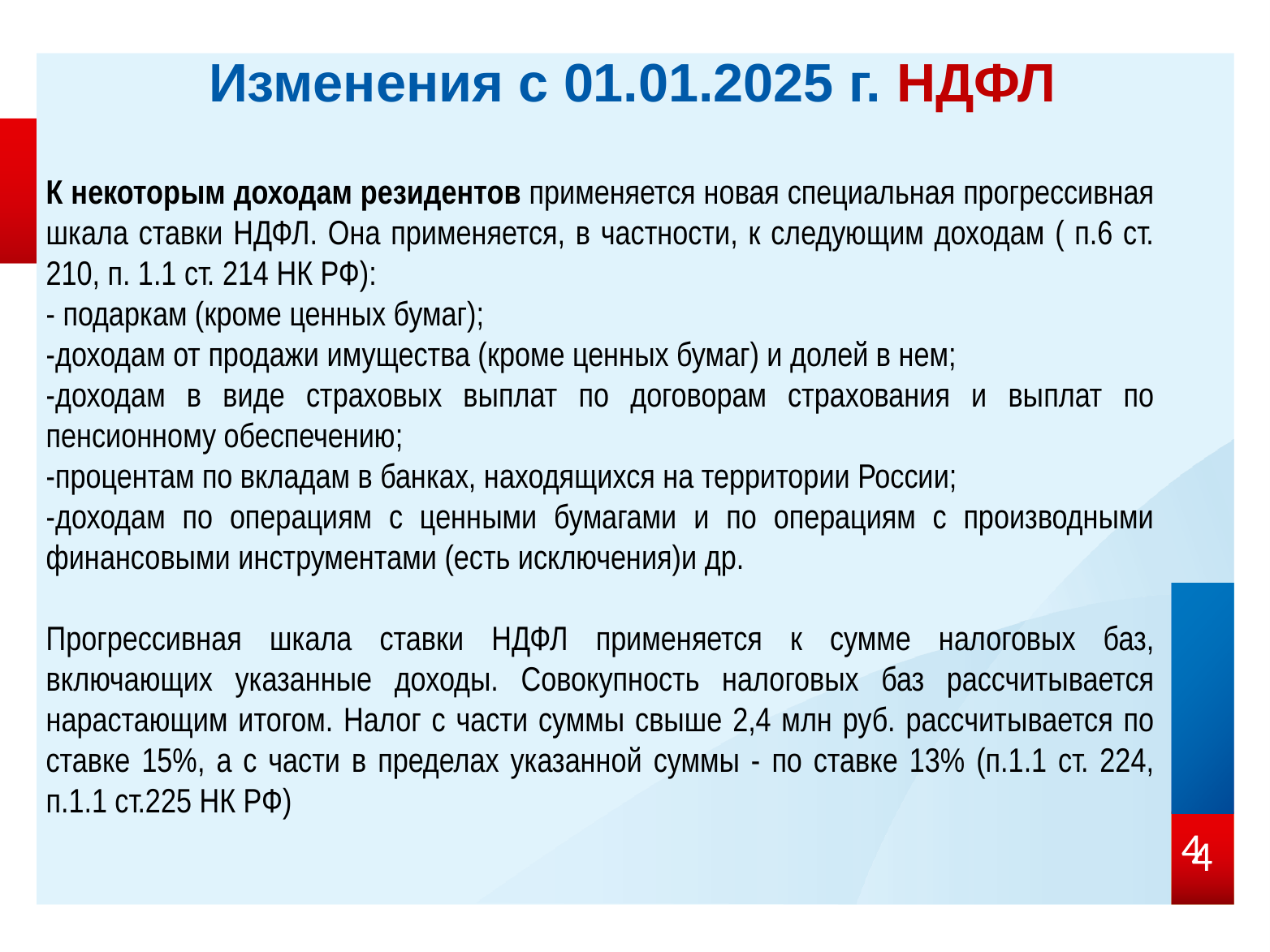

Изменения с 01.01.2025 г. НДФЛ

К некоторым доходам резидентов применяется новая специальная прогрессивная шкала ставки НДФЛ. Она применяется, в частности, к следующим доходам ( п.6 ст. 210, п. 1.1 ст. 214 НК РФ):
- подаркам (кроме ценных бумаг);
-доходам от продажи имущества (кроме ценных бумаг) и долей в нем;
-доходам в виде страховых выплат по договорам страхования и выплат по пенсионному обеспечению;
-процентам по вкладам в банках, находящихся на территории России;
-доходам по операциям с ценными бумагами и по операциям с производными финансовыми инструментами (есть исключения)и др.

Прогрессивная шкала ставки НДФЛ применяется к сумме налоговых баз, включающих указанные доходы. Совокупность налоговых баз рассчитывается нарастающим итогом. Налог с части суммы свыше 2,4 млн руб. рассчитывается по ставке 15%, а с части в пределах указанной суммы - по ставке 13% (п.1.1 ст. 224, п.1.1 ст.225 НК РФ)
4
4